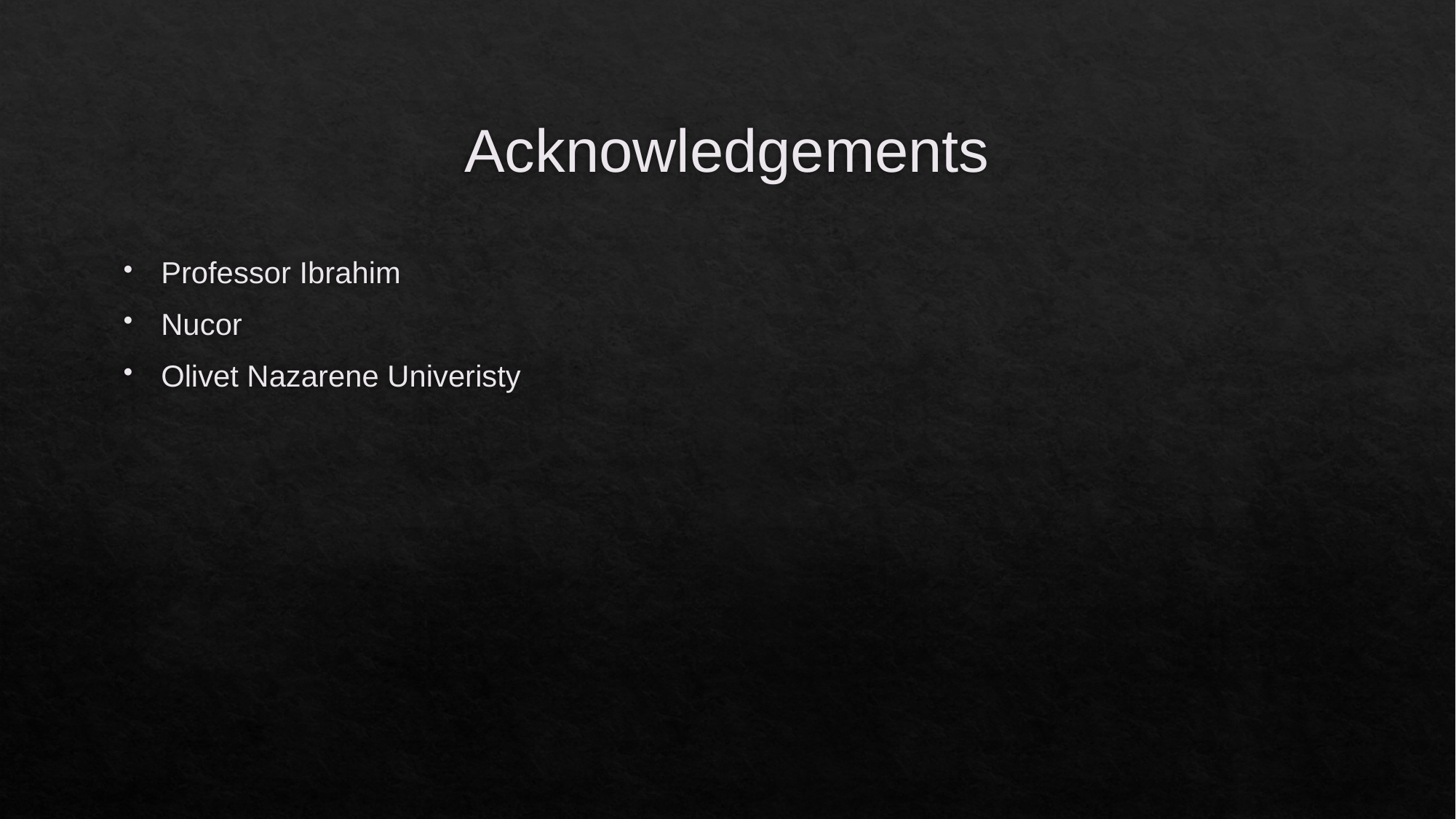

# Acknowledgements
Professor Ibrahim
Nucor
Olivet Nazarene Univeristy